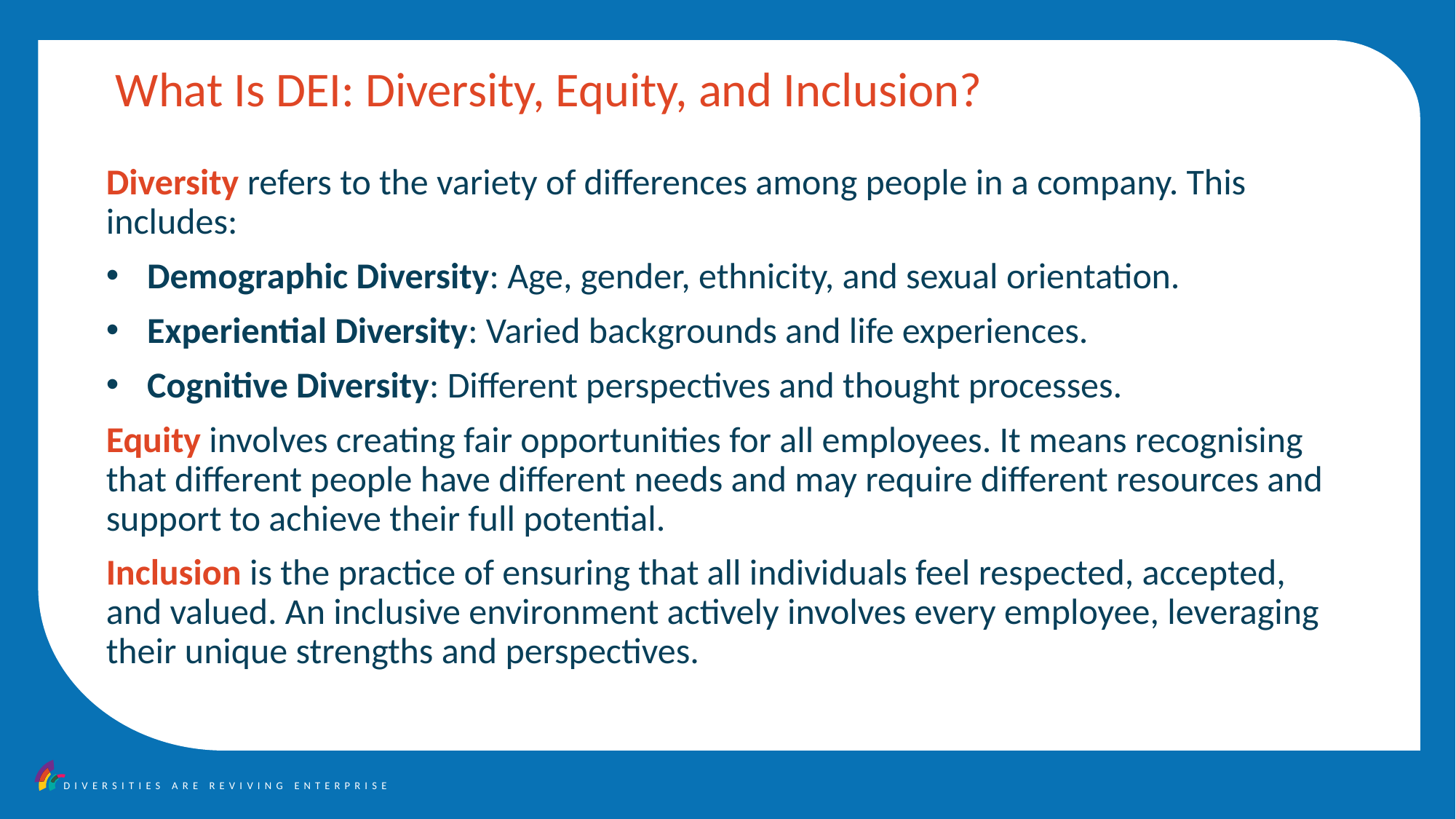

What Is DEI: Diversity, Equity, and Inclusion?
Diversity refers to the variety of differences among people in a company. This includes:
Demographic Diversity: Age, gender, ethnicity, and sexual orientation.
Experiential Diversity: Varied backgrounds and life experiences.
Cognitive Diversity: Different perspectives and thought processes.
Equity involves creating fair opportunities for all employees. It means recognising that different people have different needs and may require different resources and support to achieve their full potential.
Inclusion is the practice of ensuring that all individuals feel respected, accepted, and valued. An inclusive environment actively involves every employee, leveraging their unique strengths and perspectives.